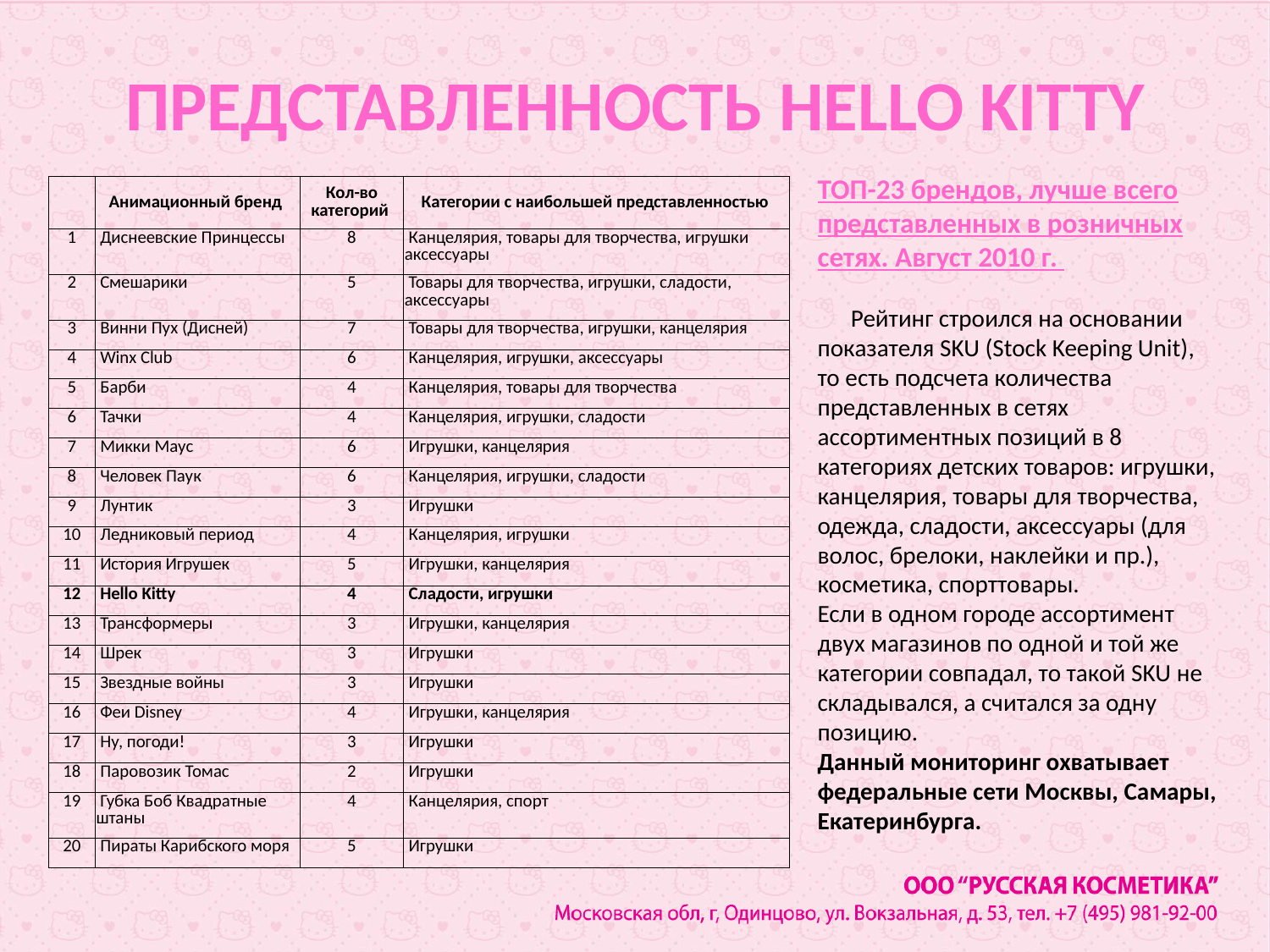

# ПРЕДСТАВЛЕННОСТЬ HELLO KITTY
ТОП-23 брендов, лучше всего представленных в розничных сетях. Август 2010 г.

      Рейтинг строился на основании показателя SKU (Stock Keeping Unit), то есть подсчета количества представленных в сетях ассортиментных позиций в 8 категориях детских товаров: игрушки, канцелярия, товары для творчества, одежда, сладости, аксессуары (для волос, брелоки, наклейки и пр.), косметика, спорттовары.
Если в одном городе ассортимент двух магазинов по одной и той же категории совпадал, то такой SKU не складывался, а считался за одну позицию.
Данный мониторинг охватывает федеральные сети Москвы, Самары, Екатеринбурга.
|  | Анимационный бренд | Кол-во категорий | Категории с наибольшей представленностью |
| --- | --- | --- | --- |
| 1 | Диснеевские Принцессы | 8 | Канцелярия, товары для творчества, игрушки аксессуары |
| 2 | Смешарики | 5 | Товары для творчества, игрушки, сладости, аксессуары |
| 3 | Винни Пух (Дисней) | 7 | Товары для творчества, игрушки, канцелярия |
| 4 | Winx Club | 6 | Канцелярия, игрушки, аксессуары |
| 5 | Барби | 4 | Канцелярия, товары для творчества |
| 6 | Тачки | 4 | Канцелярия, игрушки, сладости |
| 7 | Микки Маус | 6 | Игрушки, канцелярия |
| 8 | Человек Паук | 6 | Канцелярия, игрушки, сладости |
| 9 | Лунтик | 3 | Игрушки |
| 10 | Ледниковый период | 4 | Канцелярия, игрушки |
| 11 | История Игрушек | 5 | Игрушки, канцелярия |
| 12 | Hello Kitty | 4 | Сладости, игрушки |
| 13 | Трансформеры | 3 | Игрушки, канцелярия |
| 14 | Шрек | 3 | Игрушки |
| 15 | Звездные войны | 3 | Игрушки |
| 16 | Феи Disney | 4 | Игрушки, канцелярия |
| 17 | Ну, погоди! | 3 | Игрушки |
| 18 | Паровозик Томас | 2 | Игрушки |
| 19 | Губка Боб Квадратные штаны | 4 | Канцелярия, спорт |
| 20 | Пираты Карибского моря | 5 | Игрушки |